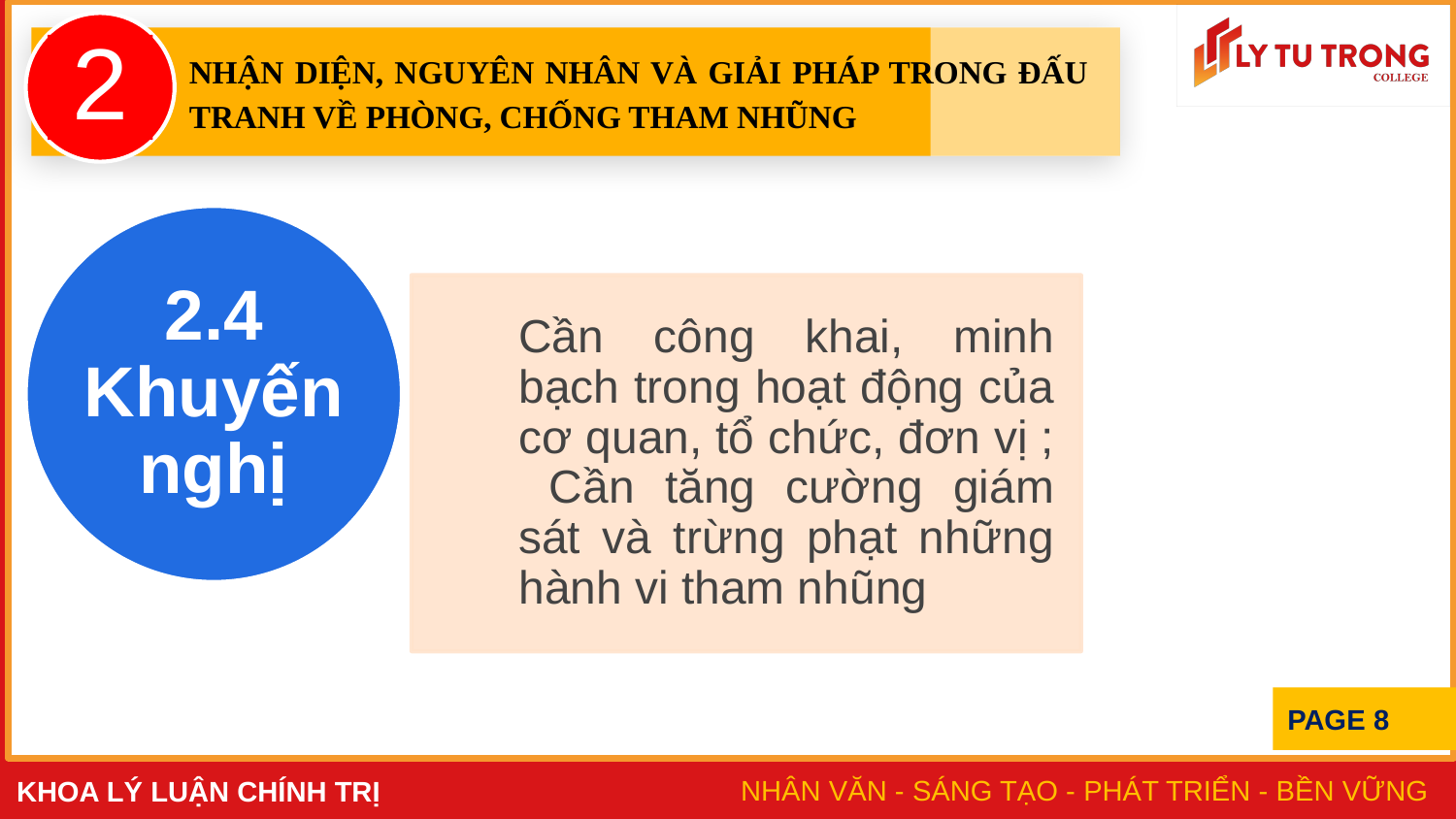

2
NHẬN DIỆN, NGUYÊN NHÂN VÀ GIẢI PHÁP TRONG ĐẤU TRANH VỀ PHÒNG, CHỐNG THAM NHŨNG
Cần công khai, minh bạch trong hoạt động của cơ quan, tổ chức, đơn vị ;  Cần tăng cường giám sát và trừng phạt những hành vi tham nhũng
2.4 Khuyến nghị
PAGE 8